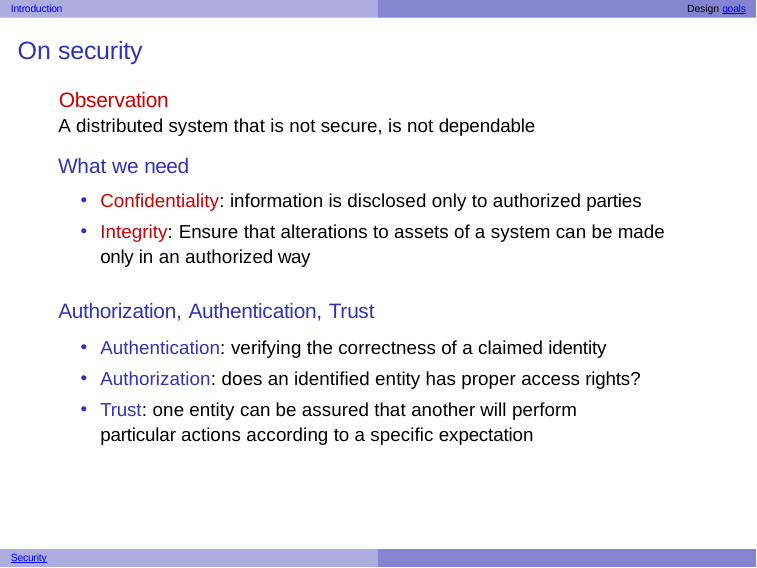

Introduction	Design goals
# On security
Observation
A distributed system that is not secure, is not dependable
What we need
Confidentiality: information is disclosed only to authorized parties
Integrity: Ensure that alterations to assets of a system can be made only in an authorized way

Authorization, Authentication, Trust
Authentication: verifying the correctness of a claimed identity
Authorization: does an identified entity has proper access rights?
Trust: one entity can be assured that another will perform particular actions according to a specific expectation

Security